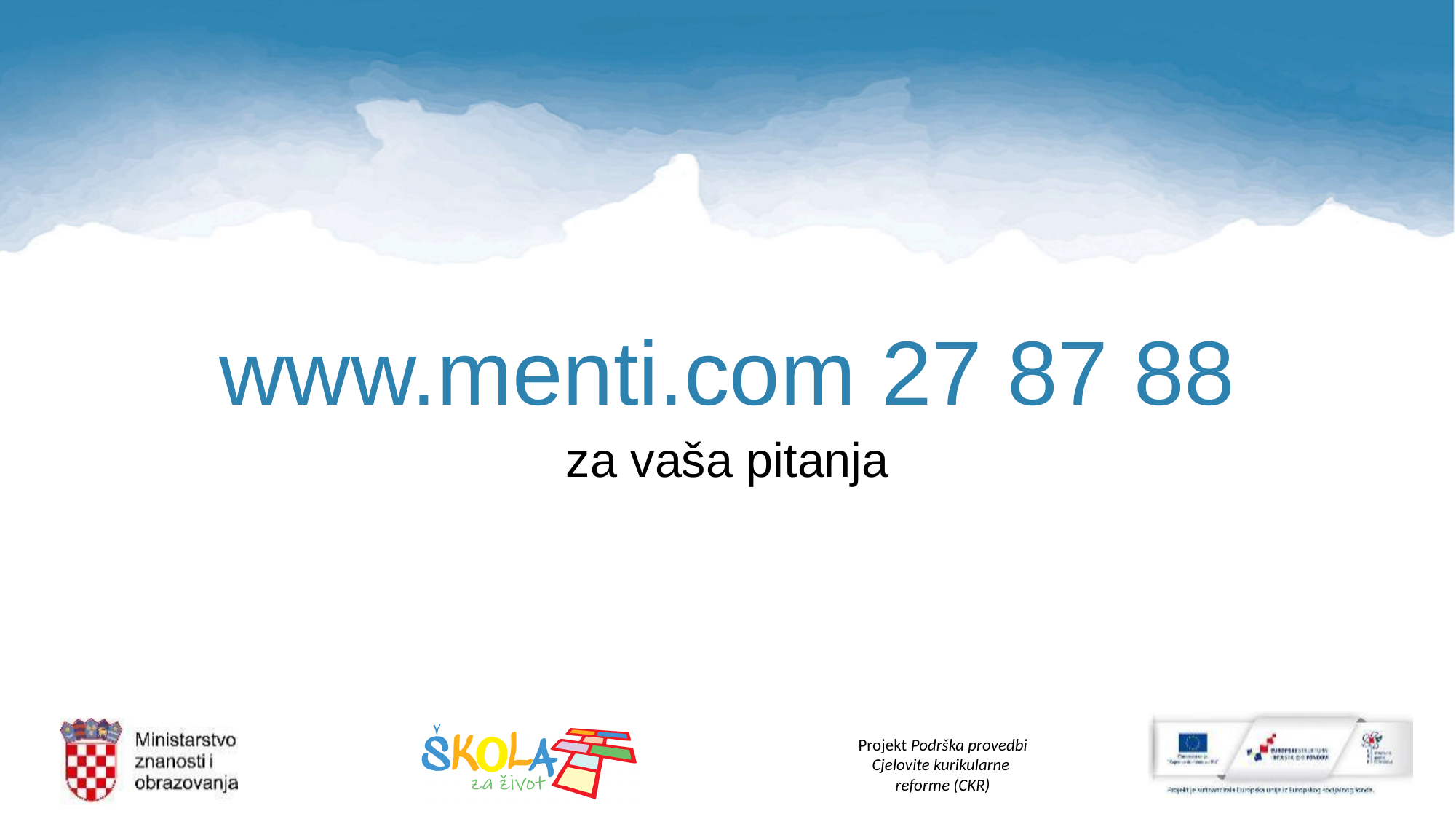

# www.menti.com 27 87 88
za vaša pitanja